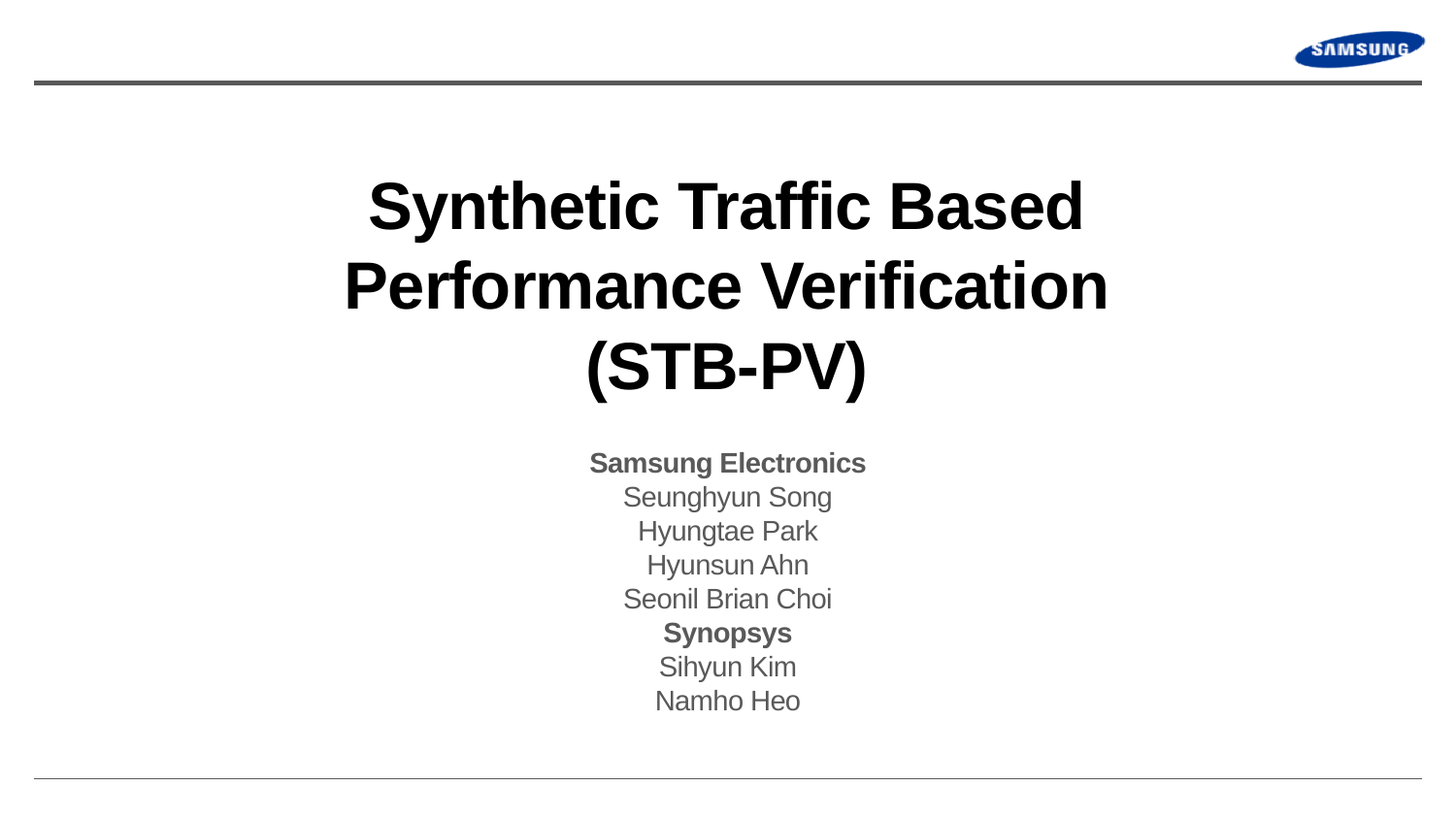

# Synthetic Traffic Based Performance Verification (STB-PV)
Samsung Electronics
Seunghyun Song
Hyungtae Park
Hyunsun Ahn
Seonil Brian Choi
Synopsys
Sihyun Kim
Namho Heo